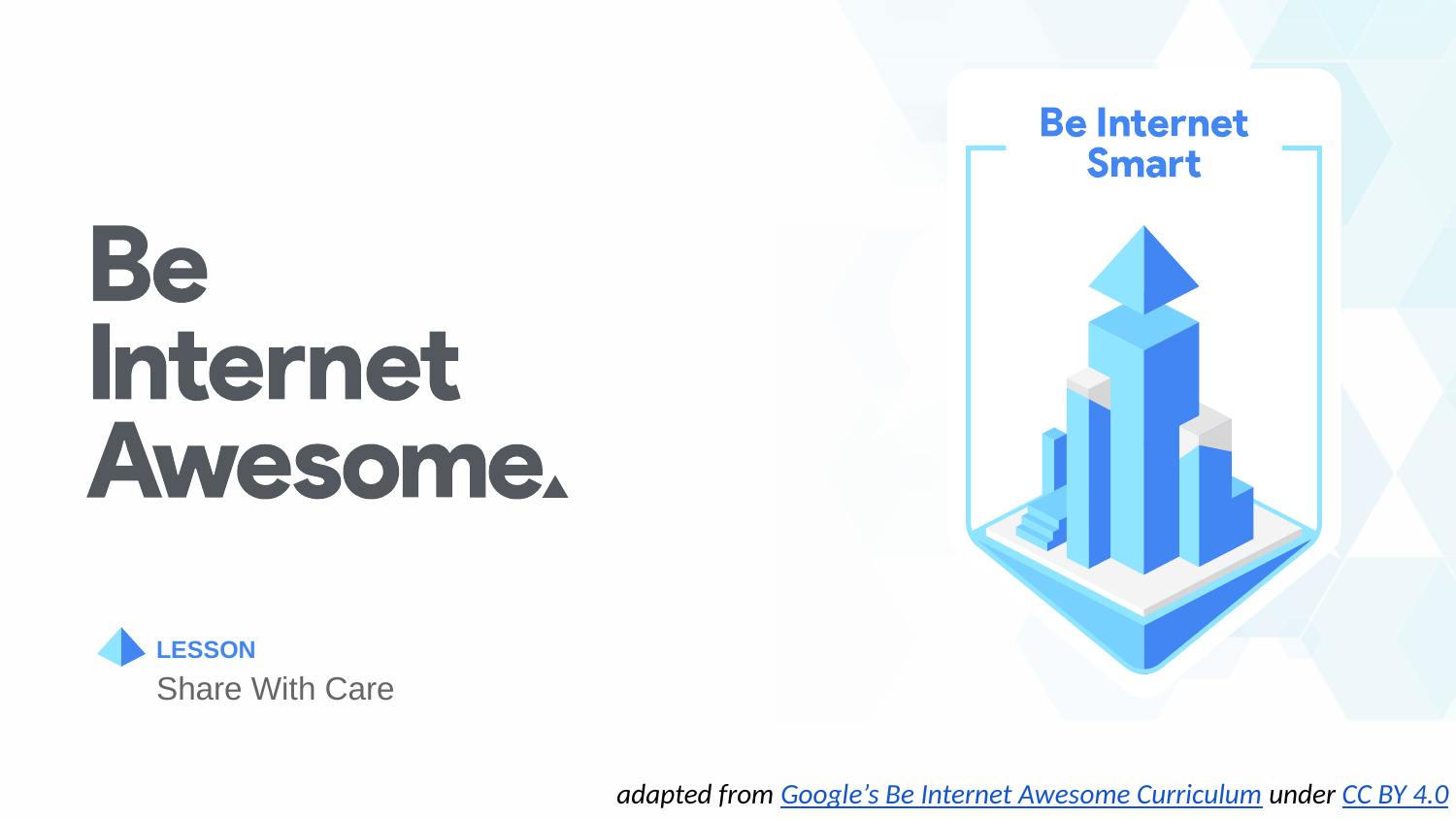

LESSON

Share With Care
adapted from Google’s Be Internet Awesome Curriculum under CC BY 4.0